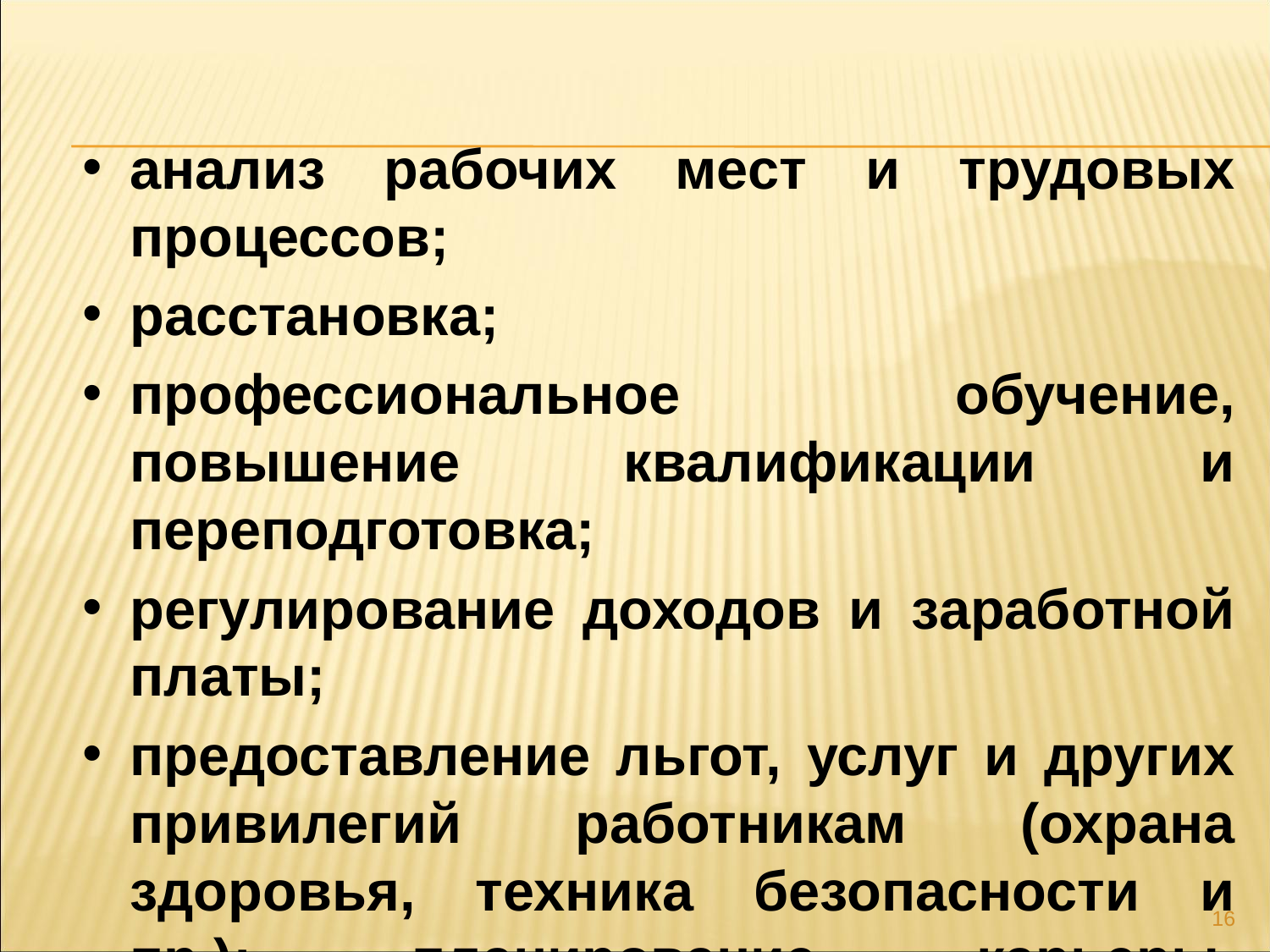

анализ рабочих мест и трудовых процессов;
расстановка;
профессиональное обучение, повышение квалификации и переподготовка;
регулирование доходов и заработной платы;
предоставление льгот, услуг и других привилегий работникам (охрана здоровья, техника безопасности и пр.); планирование карьеры, продвижение по службе, перемещение и увольнение.
16